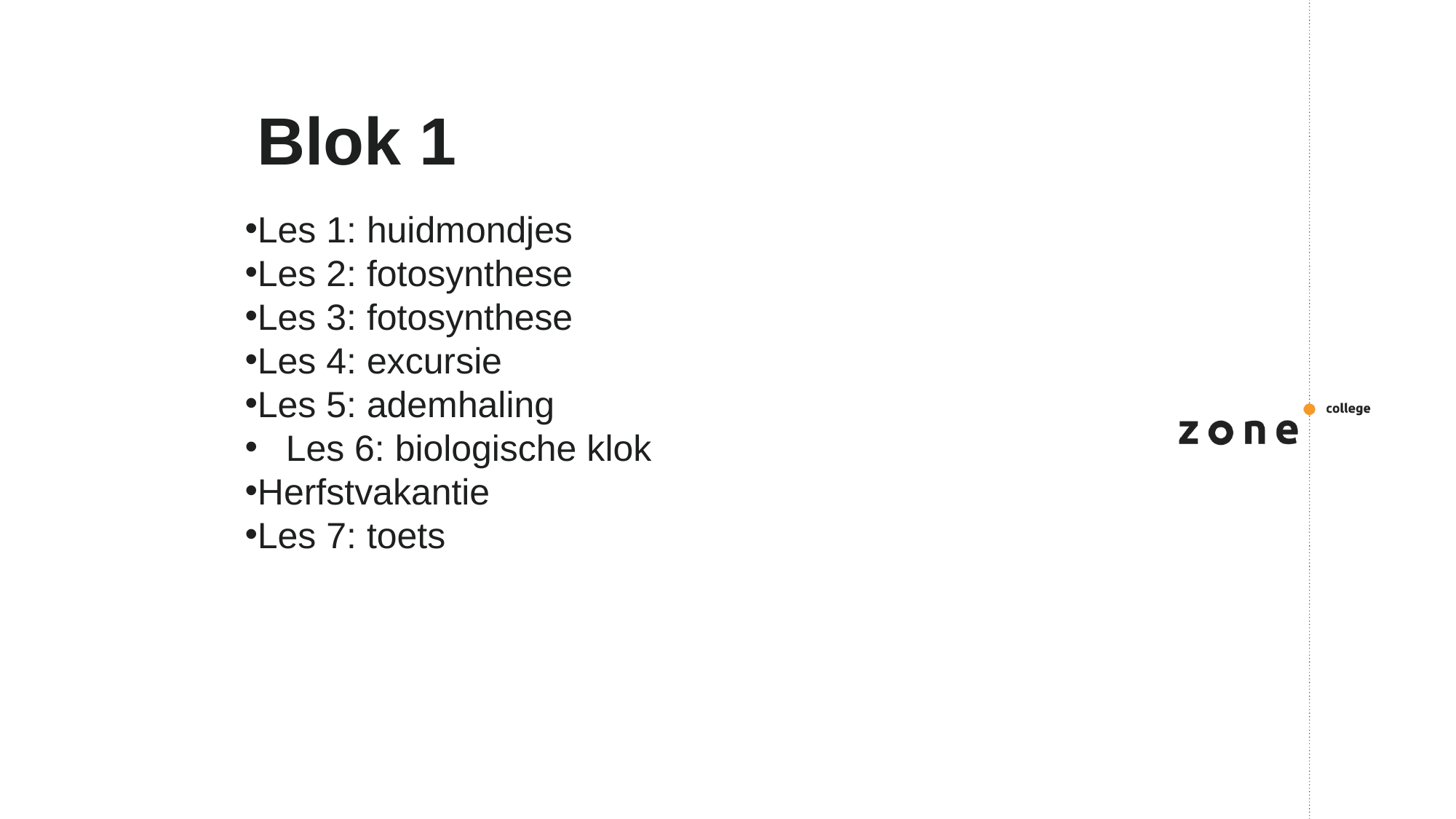

# Blok 1
Les 1: huidmondjes
Les 2: fotosynthese
Les 3: fotosynthese
Les 4: excursie
Les 5: ademhaling
Les 6: biologische klok
Herfstvakantie
Les 7: toets